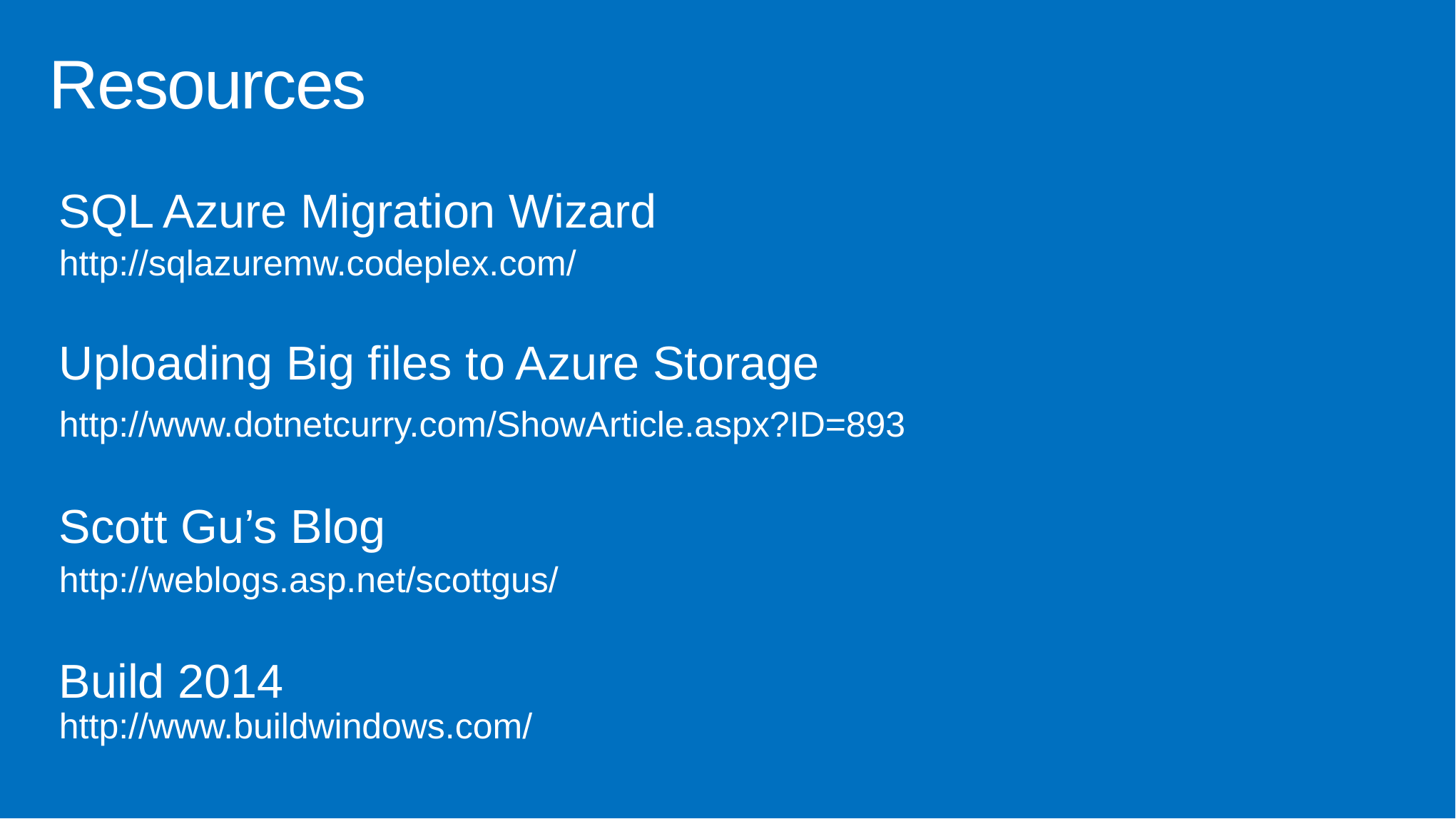

# Resources
SQL Azure Migration Wizard
http://sqlazuremw.codeplex.com/

Uploading Big files to Azure Storage
http://www.dotnetcurry.com/ShowArticle.aspx?ID=893
Scott Gu’s Blog
http://weblogs.asp.net/scottgus/
Build 2014
http://www.buildwindows.com/